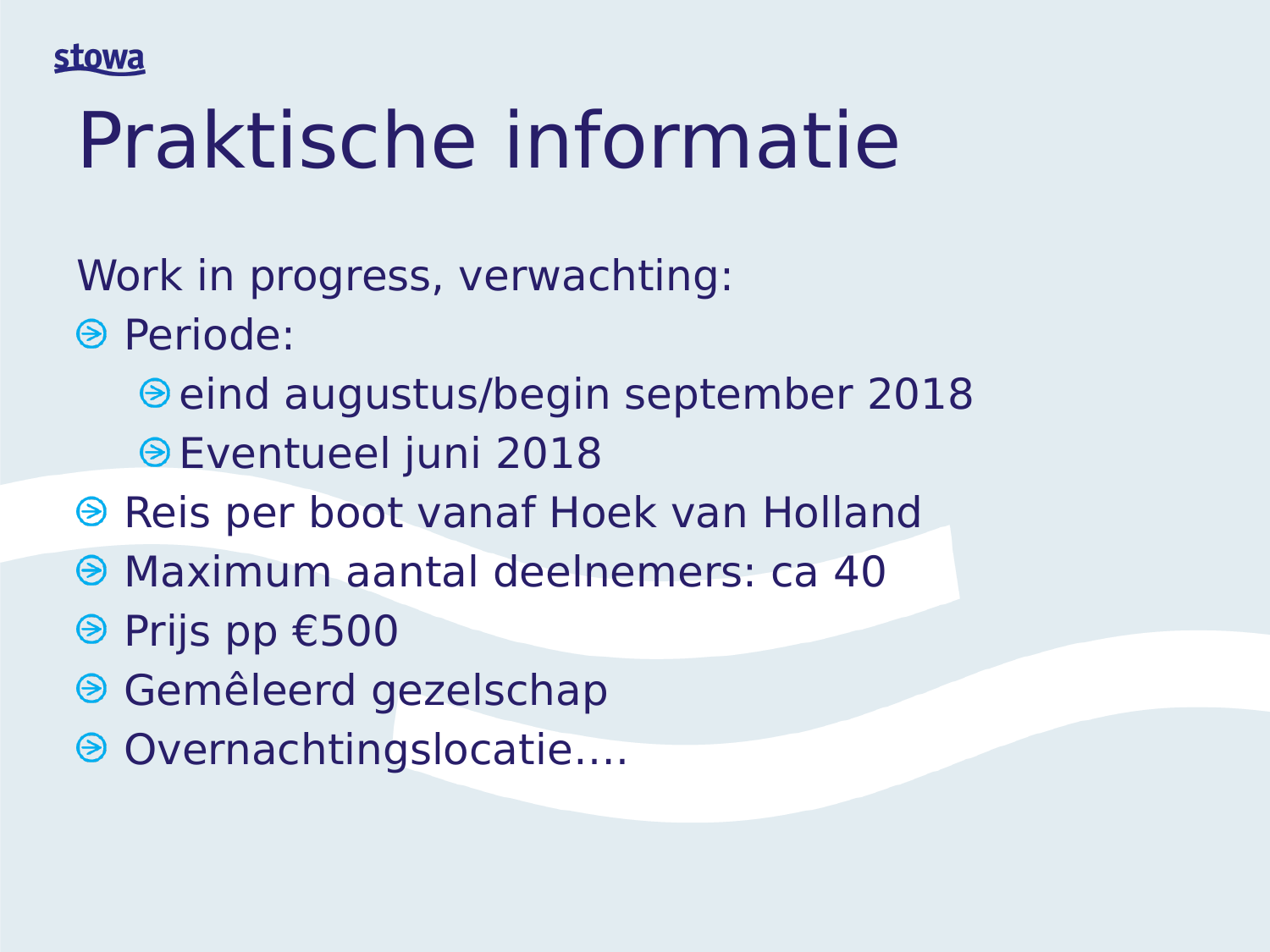

# Praktische informatie
Work in progress, verwachting:
Periode:
eind augustus/begin september 2018
Eventueel juni 2018
Reis per boot vanaf Hoek van Holland
Maximum aantal deelnemers: ca 40
Prijs pp €500
Gemêleerd gezelschap
Overnachtingslocatie….